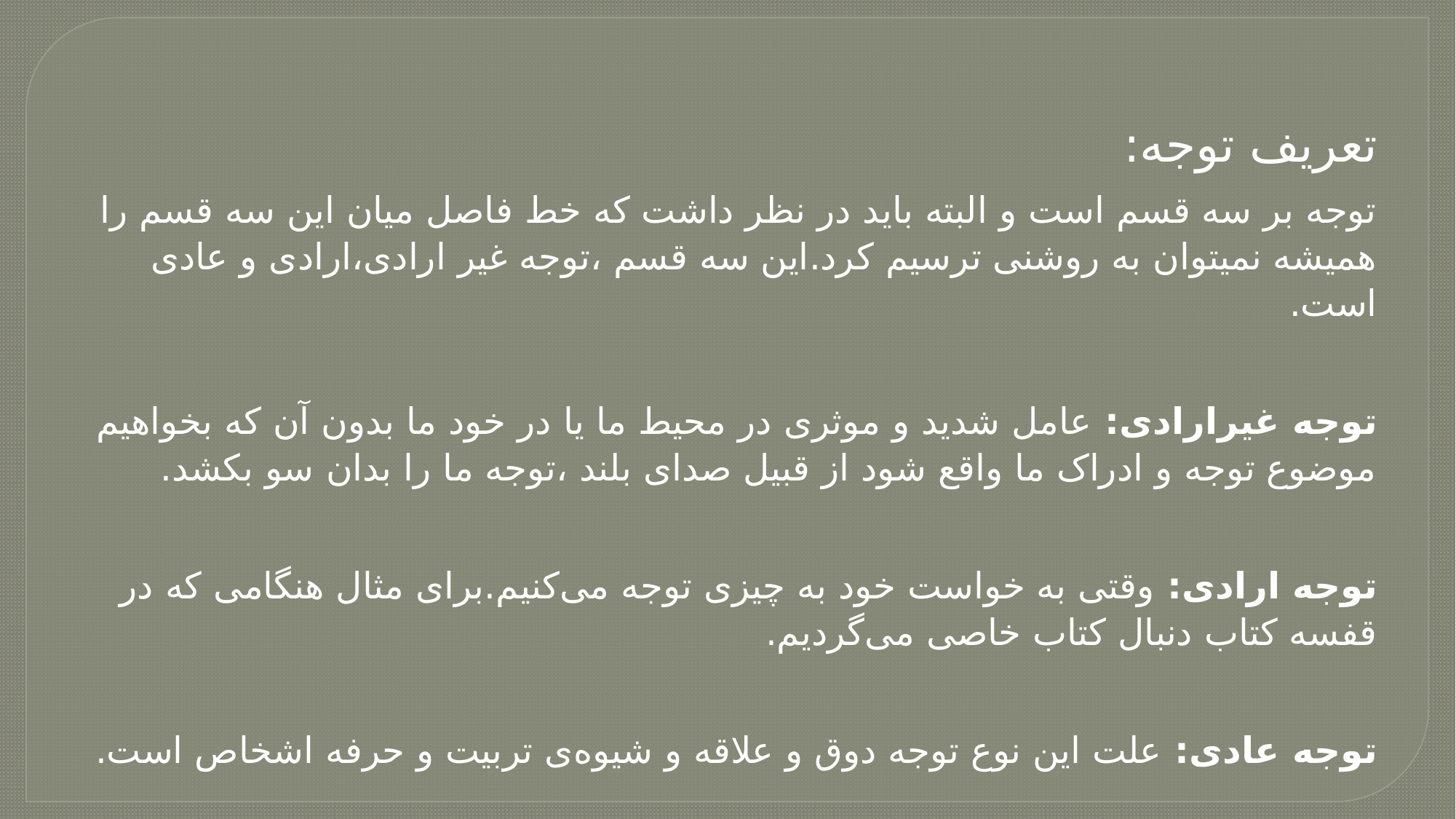

تعریف توجه:
توجه بر سه قسم است و البته باید در نظر داشت که خط فاصل میان این سه قسم را همیشه نمیتوان به روشنی ترسیم کرد.این سه قسم ،توجه غیر ارادی،ارادی و عادی است.

توجه غیرارادی: عامل شدید و موثری در محیط ما یا در خود ما بدون آن که بخواهیم موضوع توجه و ادراک ما واقع شود از قبیل صدای بلند ،توجه ما را بدان سو بکشد.

توجه ارادی: وقتی به خواست خود به چیزی توجه می‌کنیم.برای مثال هنگامی که در قفسه کتاب دنبال کتاب خاصی می‌گردیم.

توجه عادی: علت این نوع توجه دوق و علاقه و شیوه‌ی تربیت و حرفه اشخاص است.